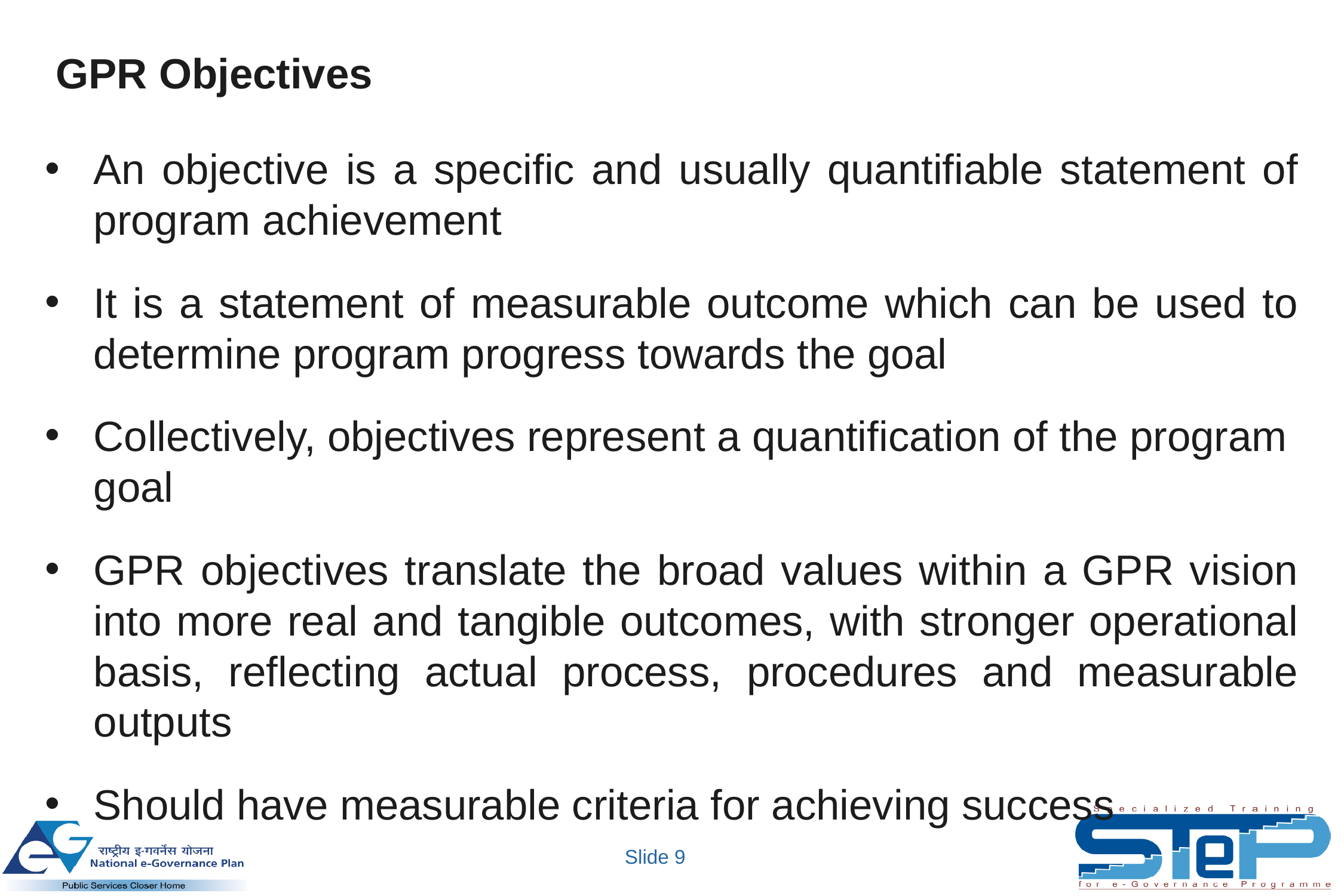

# GPR Objectives
An objective is a specific and usually quantifiable statement of program achievement
It is a statement of measurable outcome which can be used to determine program progress towards the goal
Collectively, objectives represent a quantification of the program goal
GPR objectives translate the broad values within a GPR vision into more real and tangible outcomes, with stronger operational basis, reflecting actual process, procedures and measurable outputs
Should have measurable criteria for achieving success